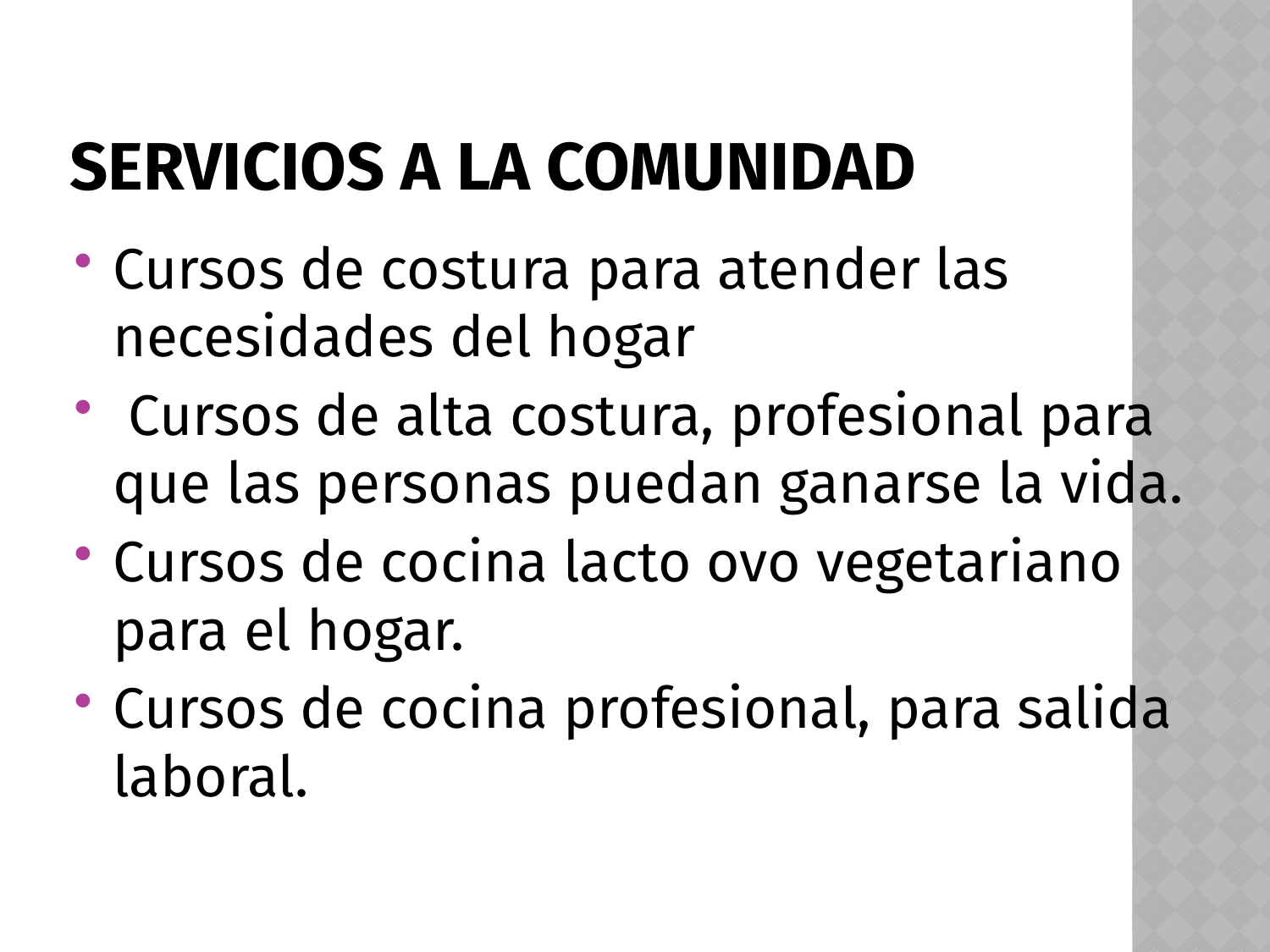

# Servicios a la Comunidad

Cursos de costura para atender las necesidades del hogar
 Cursos de alta costura, profesional para que las personas puedan ganarse la vida.
Cursos de cocina lacto ovo vegetariano para el hogar.
Cursos de cocina profesional, para salida laboral.